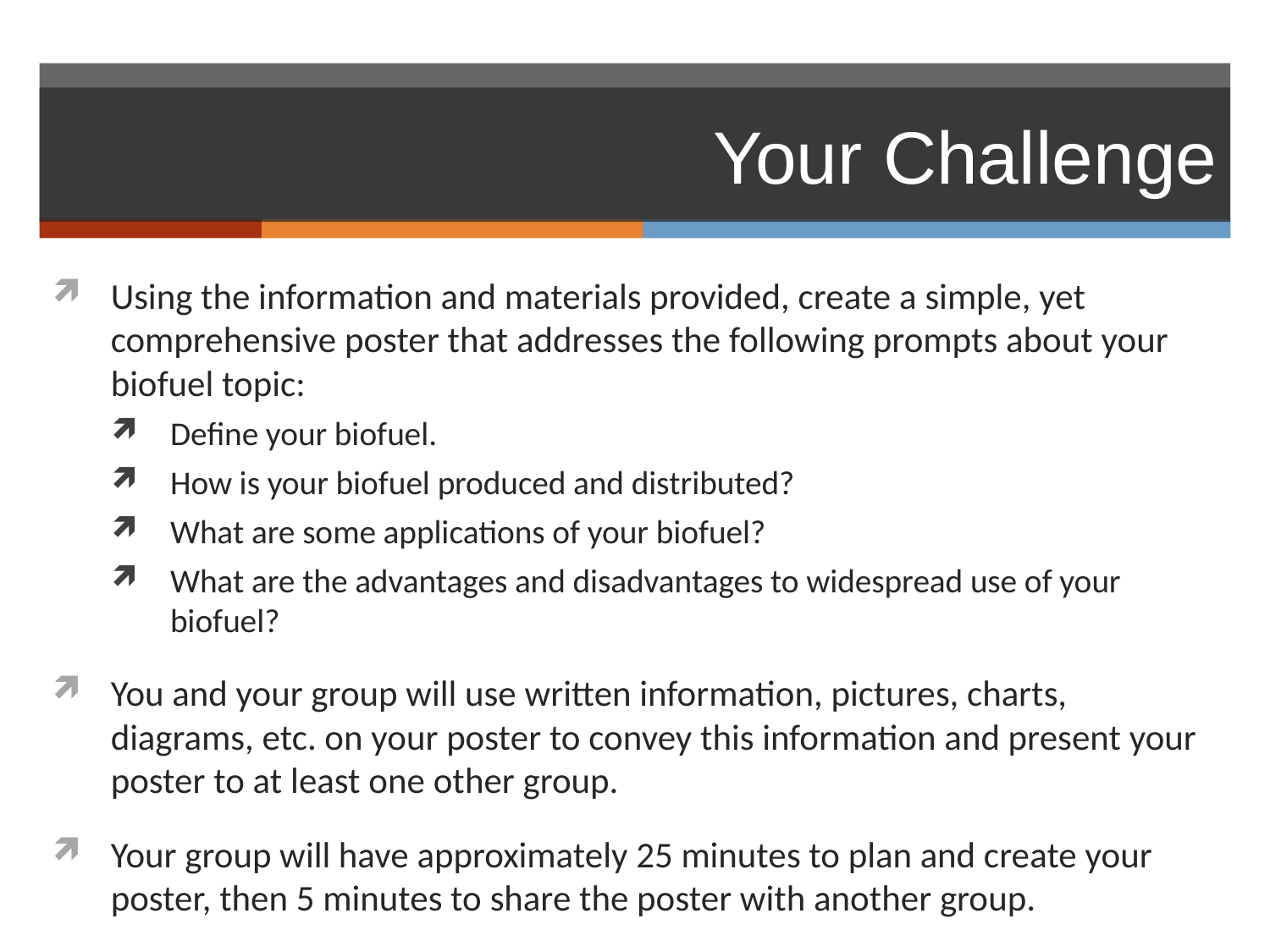

# Your Challenge
Using the information and materials provided, create a simple, yet comprehensive poster that addresses the following prompts about your biofuel topic:
Define your biofuel.
How is your biofuel produced and distributed?
What are some applications of your biofuel?
What are the advantages and disadvantages to widespread use of your biofuel?
You and your group will use written information, pictures, charts, diagrams, etc. on your poster to convey this information and present your poster to at least one other group.
Your group will have approximately 25 minutes to plan and create your poster, then 5 minutes to share the poster with another group.